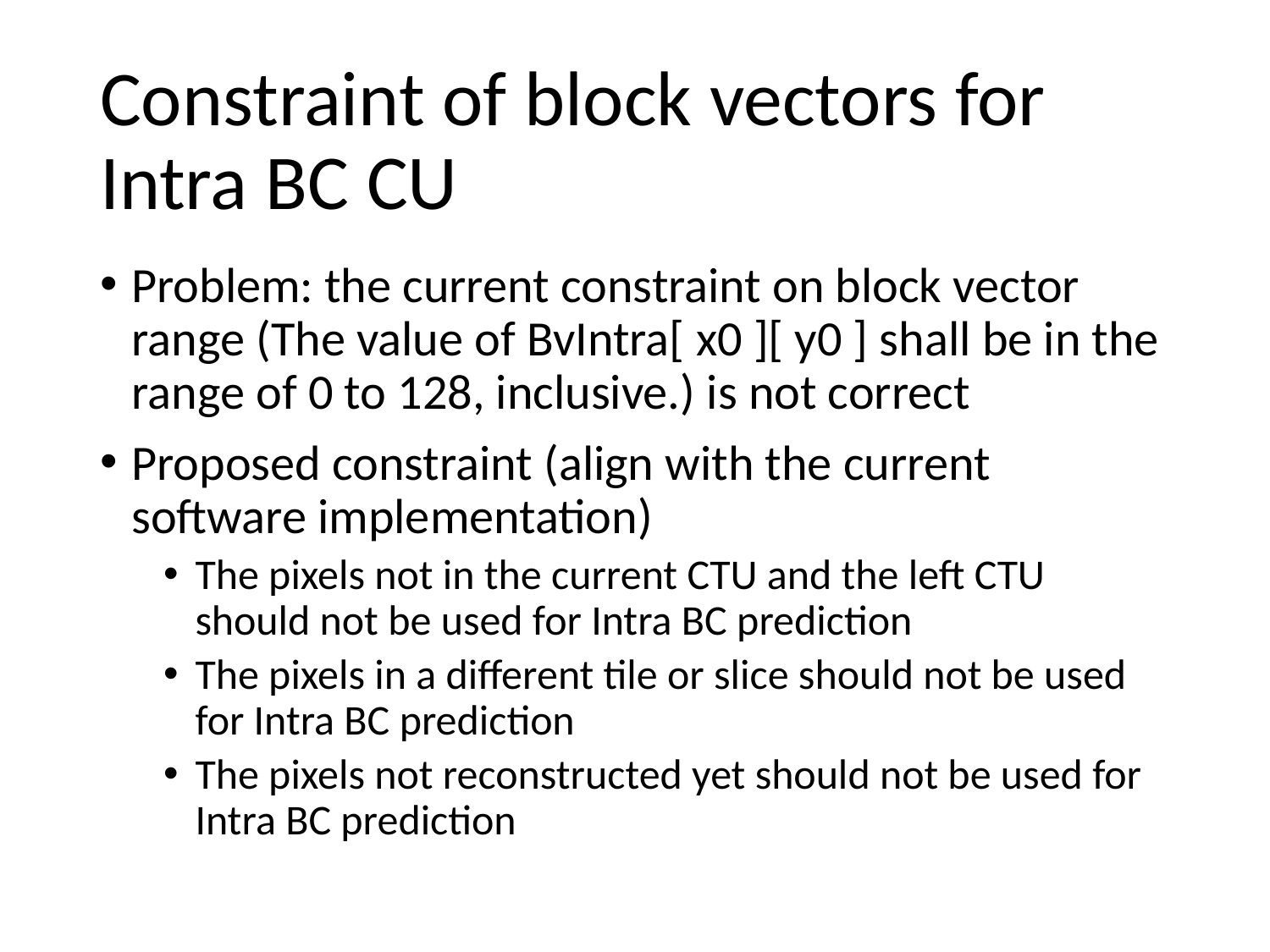

# Constraint of block vectors for Intra BC CU
Problem: the current constraint on block vector range (The value of BvIntra[ x0 ][ y0 ] shall be in the range of 0 to 128, inclusive.) is not correct
Proposed constraint (align with the current software implementation)
The pixels not in the current CTU and the left CTU should not be used for Intra BC prediction
The pixels in a different tile or slice should not be used for Intra BC prediction
The pixels not reconstructed yet should not be used for Intra BC prediction